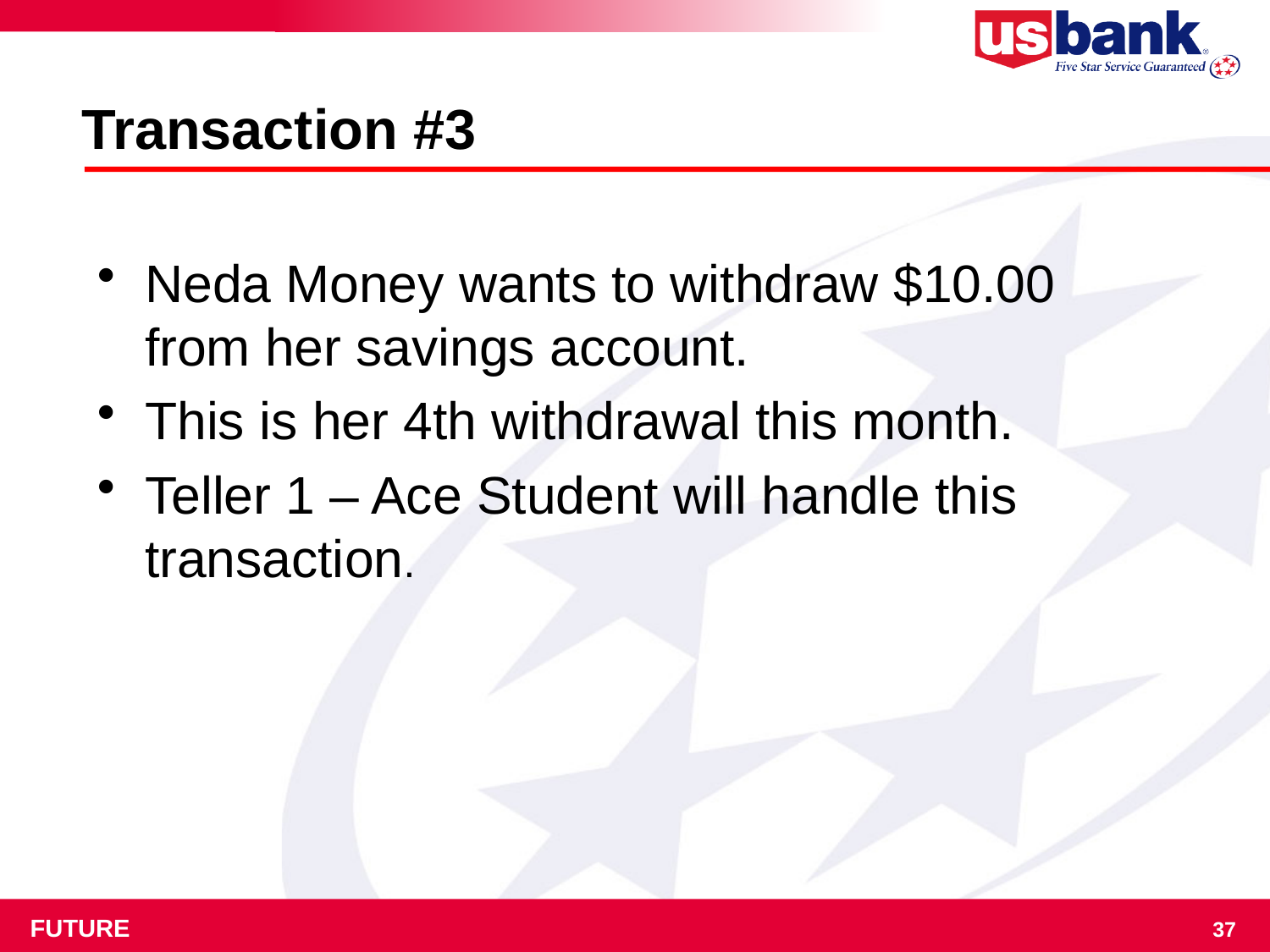

# Transaction #3
Neda Money wants to withdraw $10.00 from her savings account.
This is her 4th withdrawal this month.
Teller 1 – Ace Student will handle this transaction.